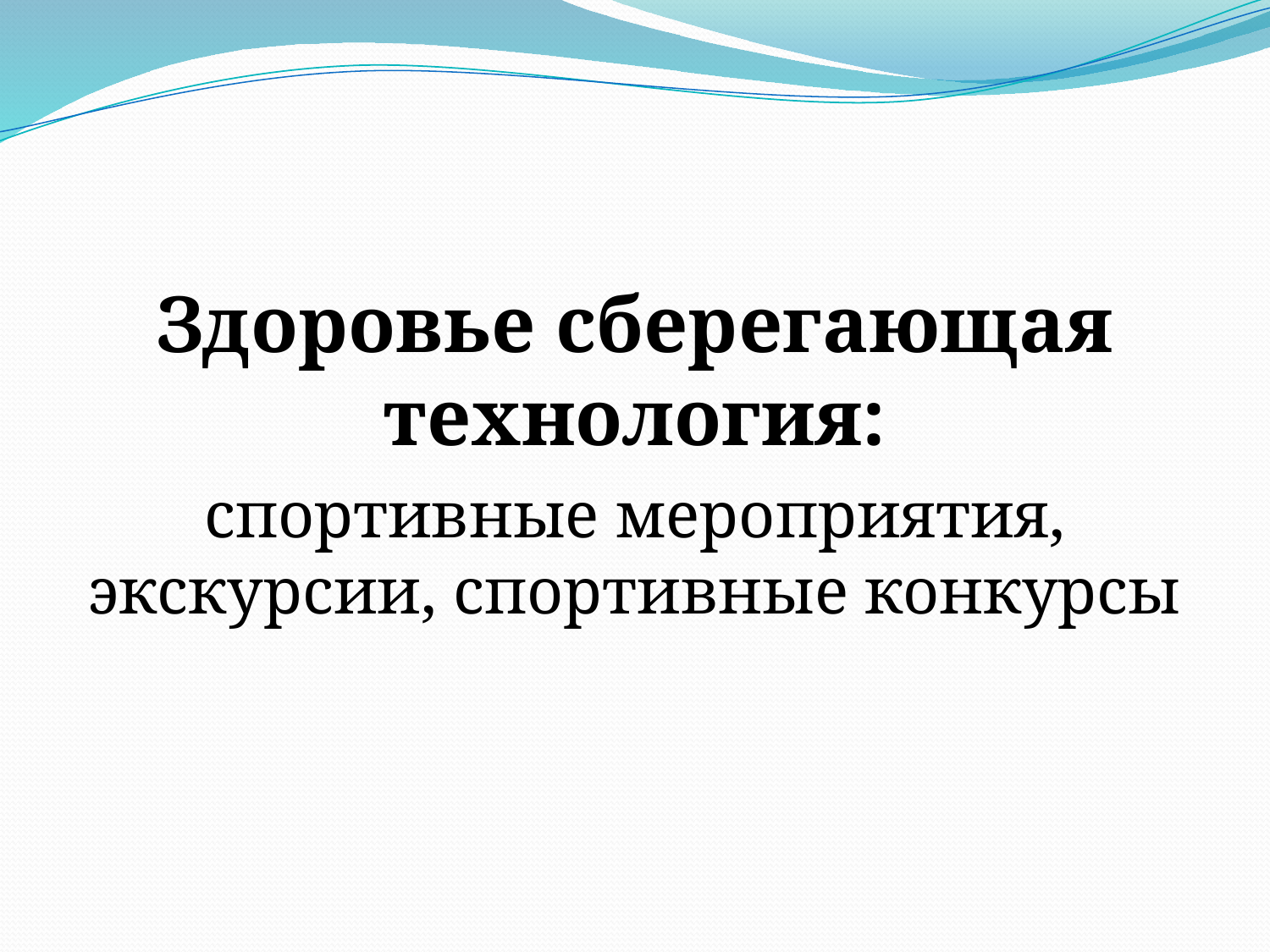

Здоровье сберегающая технология:
спортивные мероприятия, экскурсии, спортивные конкурсы